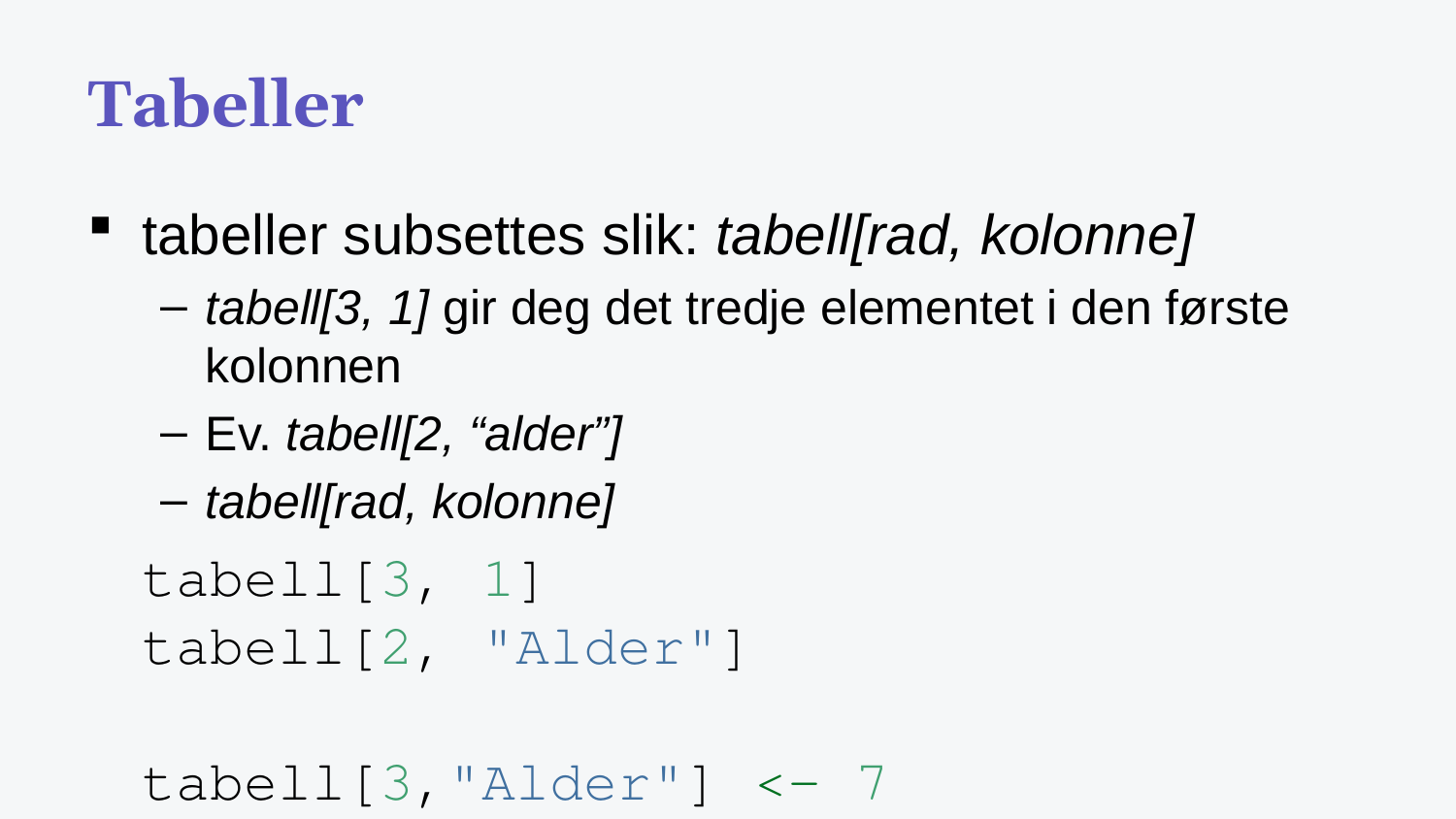

# Tabeller
tabeller subsettes slik: tabell[rad, kolonne]
tabell[3, 1] gir deg det tredje elementet i den første kolonnen
Ev. tabell[2, “alder”]
tabell[rad, kolonne]
tabell[3, 1]
tabell[2, "Alder"]
tabell[3,"Alder"] <- 7
tabell[tabell$Alder==7,"Kjonn"]
tabell$ID <- c(1,2,3)
tabell[,"ID2"] <- 1:3
tabell[,c("ID","Alder")]
tabell$lope <- 1:dim(tabell)[1]